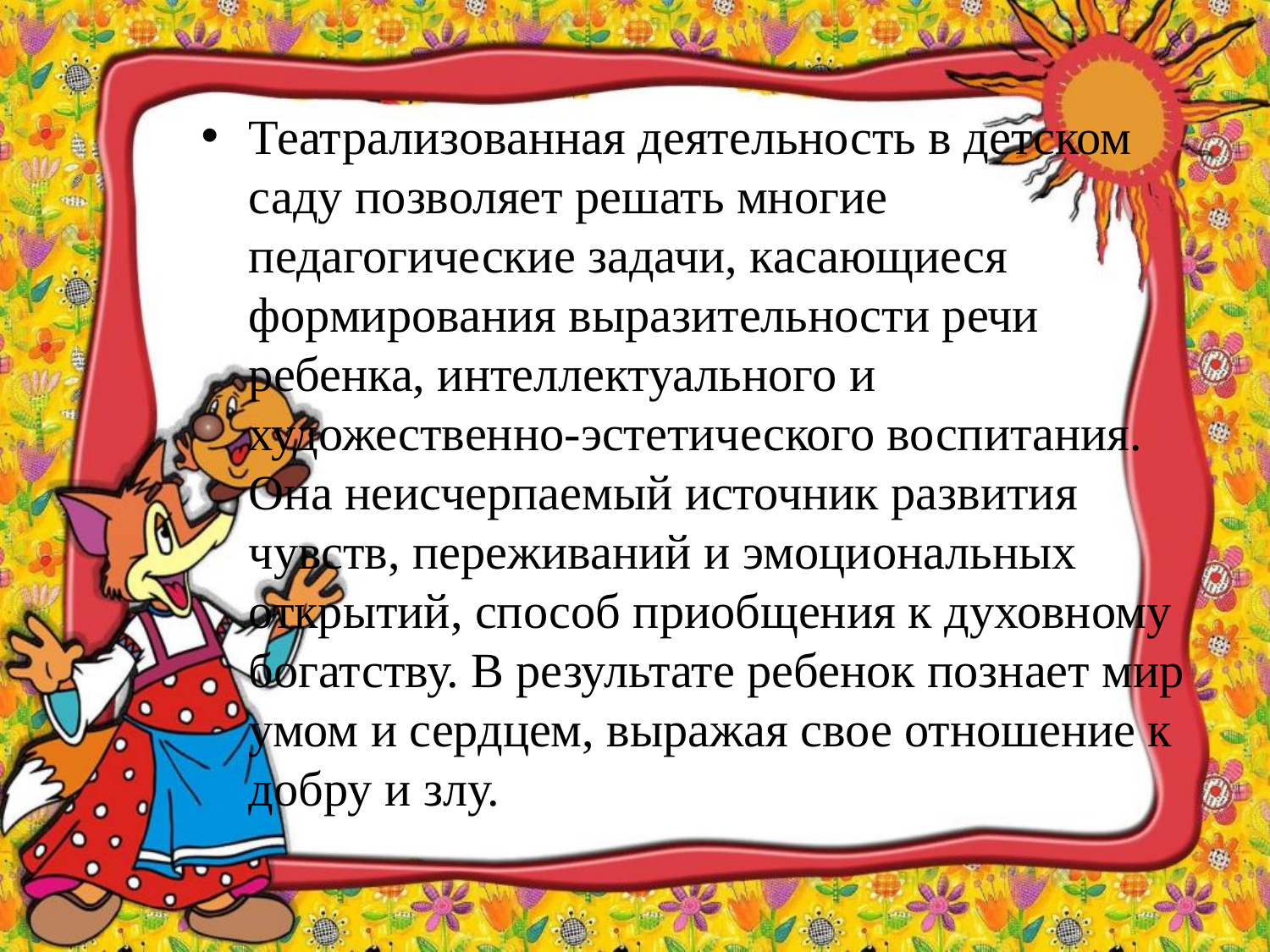

#
Театрализованная деятельность в детском саду позволяет решать многие педагогические задачи, касающиеся формирования выразительности речи ребенка, интеллектуального и художественно-эстетического воспитания. Она неисчерпаемый источник развития чувств, переживаний и эмоциональных открытий, способ приобщения к духовному богатству. В результате ребенок познает мир умом и сердцем, выражая свое отношение к добру и злу.